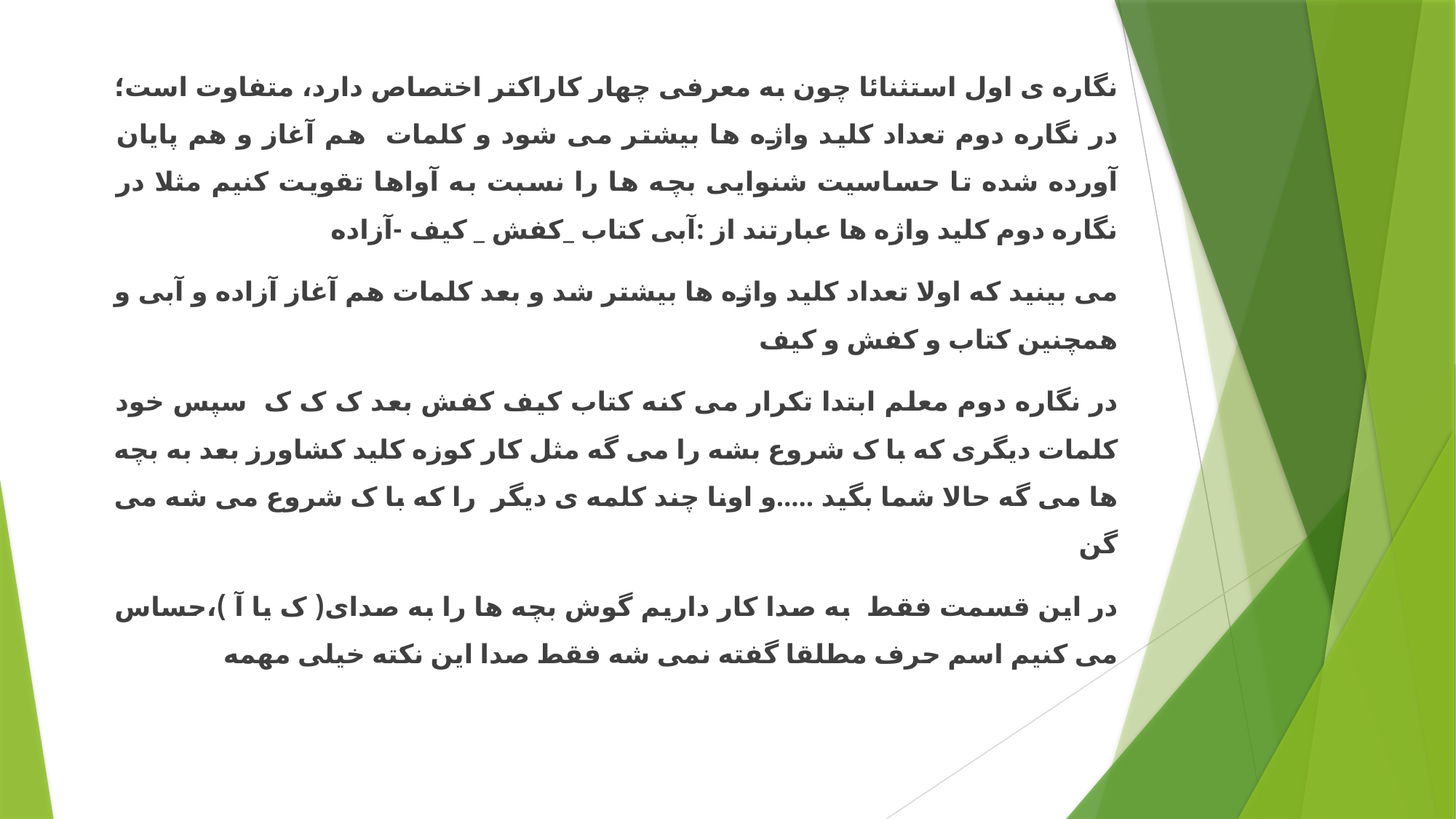

نگاره ی اول استثنائا چون به معرفی چهار کاراکتر اختصاص دارد، متفاوت است؛ در نگاره دوم تعداد کلید واژه ها بیشتر می شود و کلمات  هم آغاز و هم پایان آورده شده تا حساسیت شنوایی بچه ها را نسبت به آواها تقویت کنیم مثلا در نگاره دوم کلید واژه ها عبارتند از :آبی کتاب _کفش _ کیف -آزاده
می بینید که اولا تعداد کلید واژه ها بیشتر شد و بعد کلمات هم آغاز آزاده و آبی و همچنین کتاب و کفش و کیف
در نگاره دوم معلم ابتدا تکرار می کنه کتاب کیف کفش بعد ک ک ک  سپس خود کلمات دیگری که با ک شروع بشه را می گه مثل کار کوزه کلید کشاورز بعد به بچه ها می گه حالا شما بگید .....و اونا چند کلمه ی دیگر  را که با ک شروع می شه می گن
در این قسمت فقط  به صدا کار داریم گوش بچه ها را به صدای( ک یا آ )،حساس می کنیم اسم حرف مطلقا گفته نمی شه فقط صدا این نکته خیلی مهمه